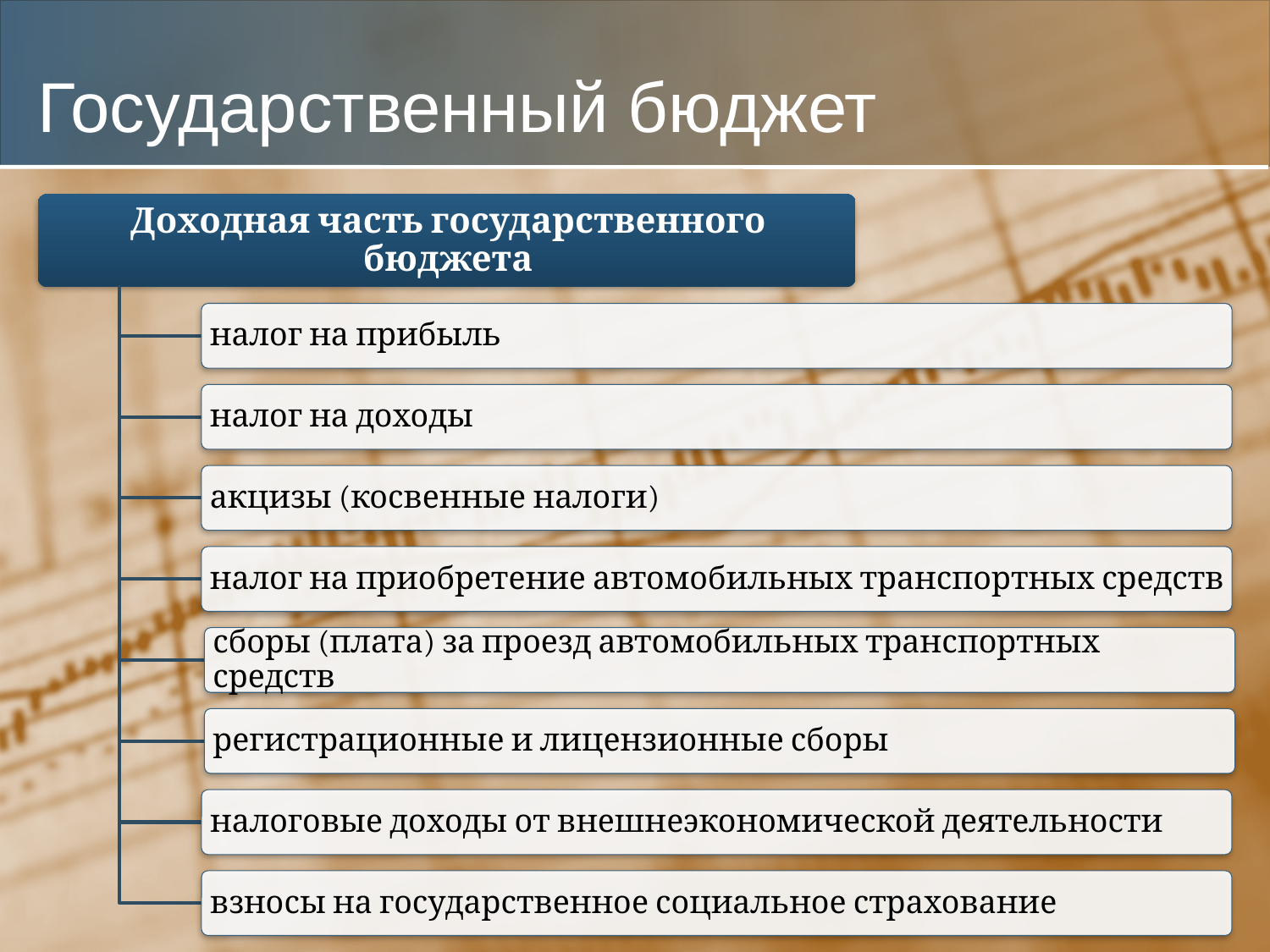

# Государственный бюджет
Доходная часть государственного бюджета
налог на прибыль
налог на доходы
акцизы (косвенные налоги)
налог на приобретение автомобильных транспортных средств
сборы (плата) за проезд автомобильных транспортных средств
регистрационные и лицензионные сборы
налоговые доходы от внешнеэкономической деятельности
взносы на государственное социальное страхование